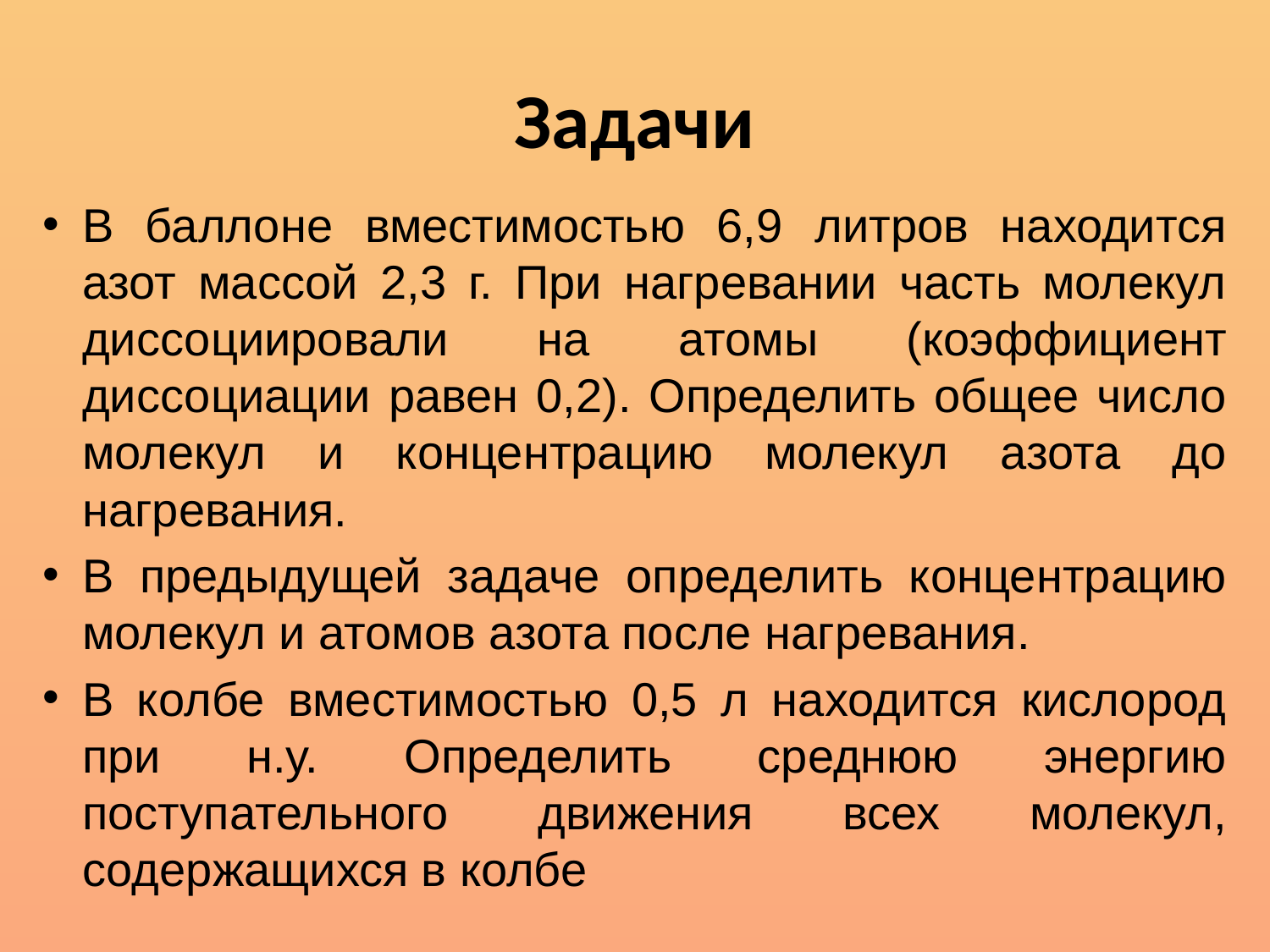

# Задачи
В баллоне вместимостью 6,9 литров находится азот массой 2,3 г. При нагревании часть молекул диссоциировали на атомы (коэффициент диссоциации равен 0,2). Определить общее число молекул и концентрацию молекул азота до нагревания.
В предыдущей задаче определить концентрацию молекул и атомов азота после нагревания.
В колбе вместимостью 0,5 л находится кислород при н.у. Определить среднюю энергию поступательного движения всех молекул, содержащихся в колбе